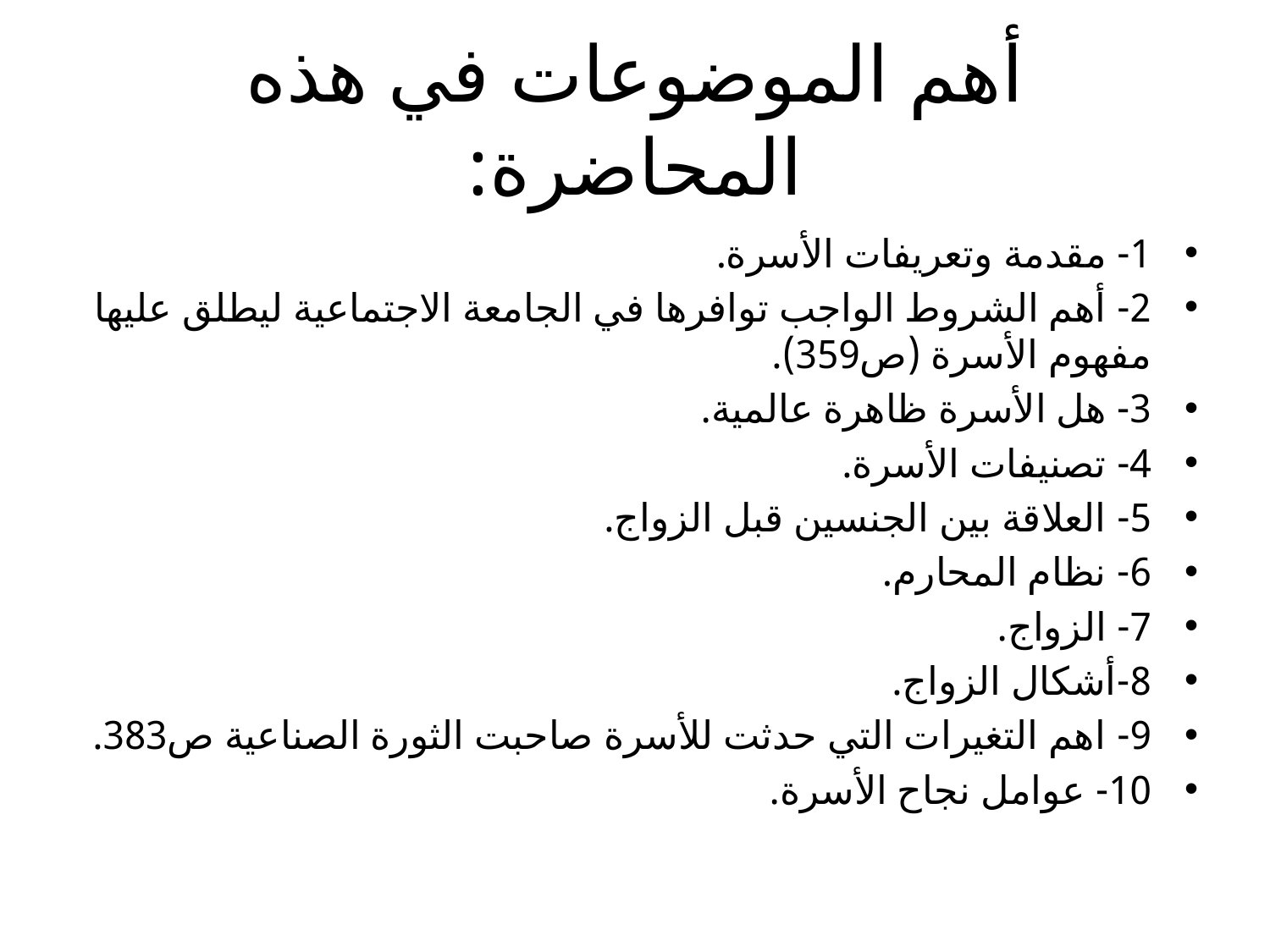

# أهم الموضوعات في هذه المحاضرة:
1- مقدمة وتعريفات الأسرة.
2- أهم الشروط الواجب توافرها في الجامعة الاجتماعية ليطلق عليها مفهوم الأسرة (ص359).
3- هل الأسرة ظاهرة عالمية.
4- تصنيفات الأسرة.
5- العلاقة بين الجنسين قبل الزواج.
6- نظام المحارم.
7- الزواج.
8-أشكال الزواج.
9- اهم التغيرات التي حدثت للأسرة صاحبت الثورة الصناعية ص383.
10- عوامل نجاح الأسرة.